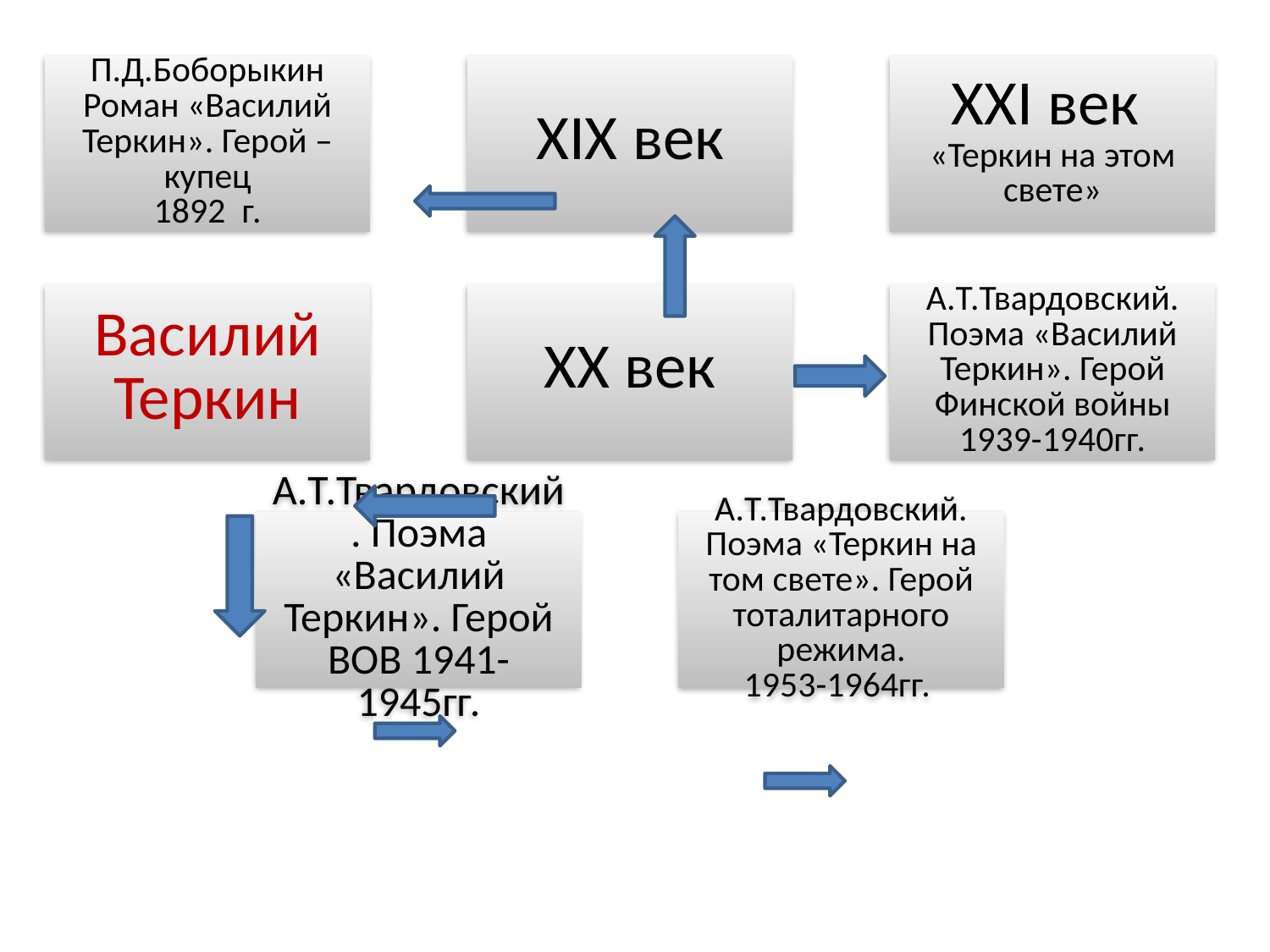

П.Д.Боборыкин Роман «Василий Теркин». Герой – купец
1892  г.
Василий Теркин
XX век
А.Т.Твардовский. Поэма «Василий Теркин». Герой Финской войны 1939-1940гг.
А.Т.Твардовский. Поэма «Василий Теркин». Герой ВОВ 1941-1945гг.
XXI век  «Теркин на этом свете»
XIX век
А.Т.Твардовский. Поэма «Теркин на том свете». Герой тоталитарного режима.
1953-1964гг.